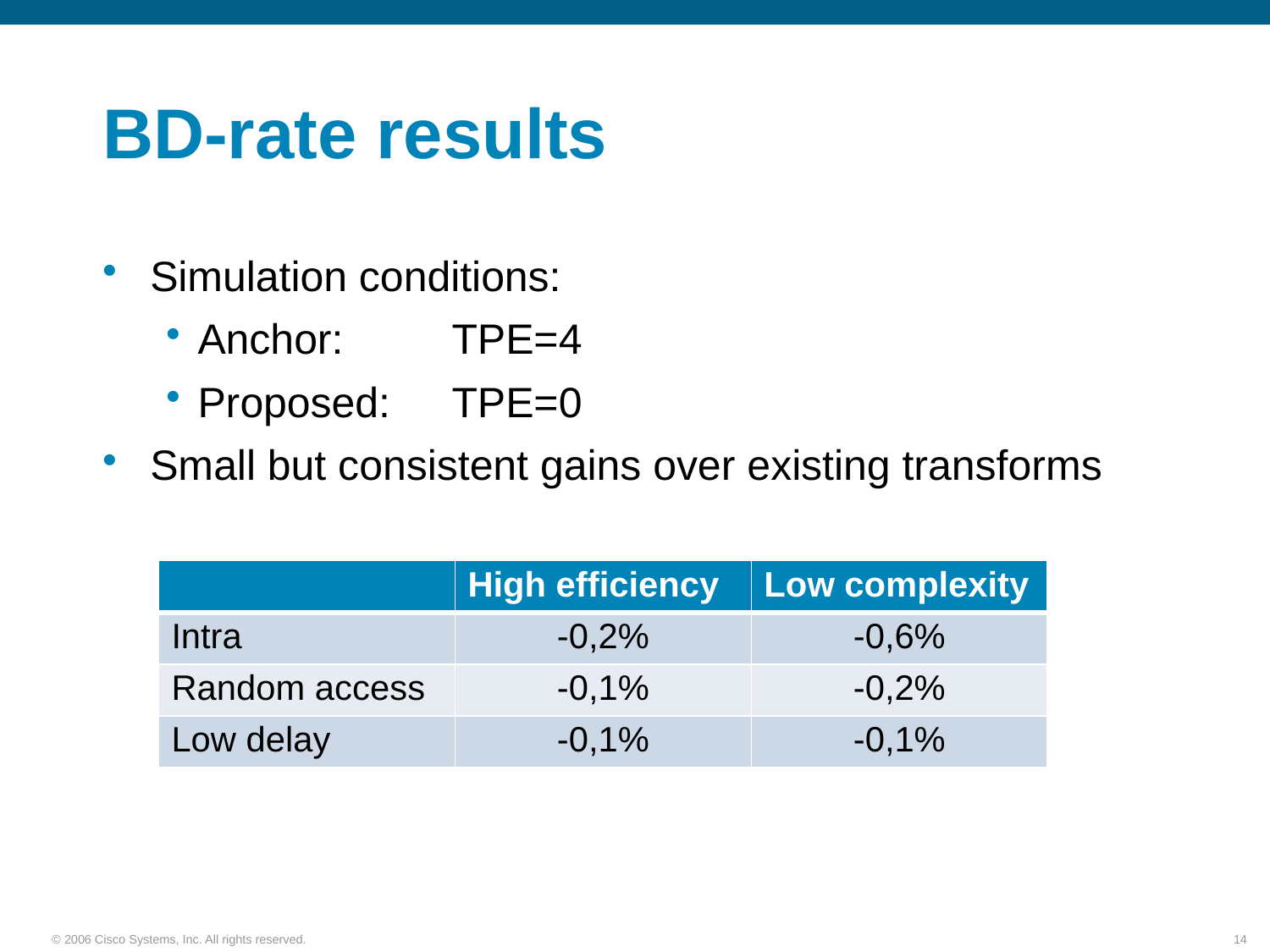

# BD-rate results
Simulation conditions:
Anchor:	TPE=4
Proposed:	TPE=0
Small but consistent gains over existing transforms

|  | High efficiency | Low complexity |
| --- | --- | --- |
| Intra | -0,2% | -0,6% |
| Random access | -0,1% | -0,2% |
| Low delay | -0,1% | -0,1% |